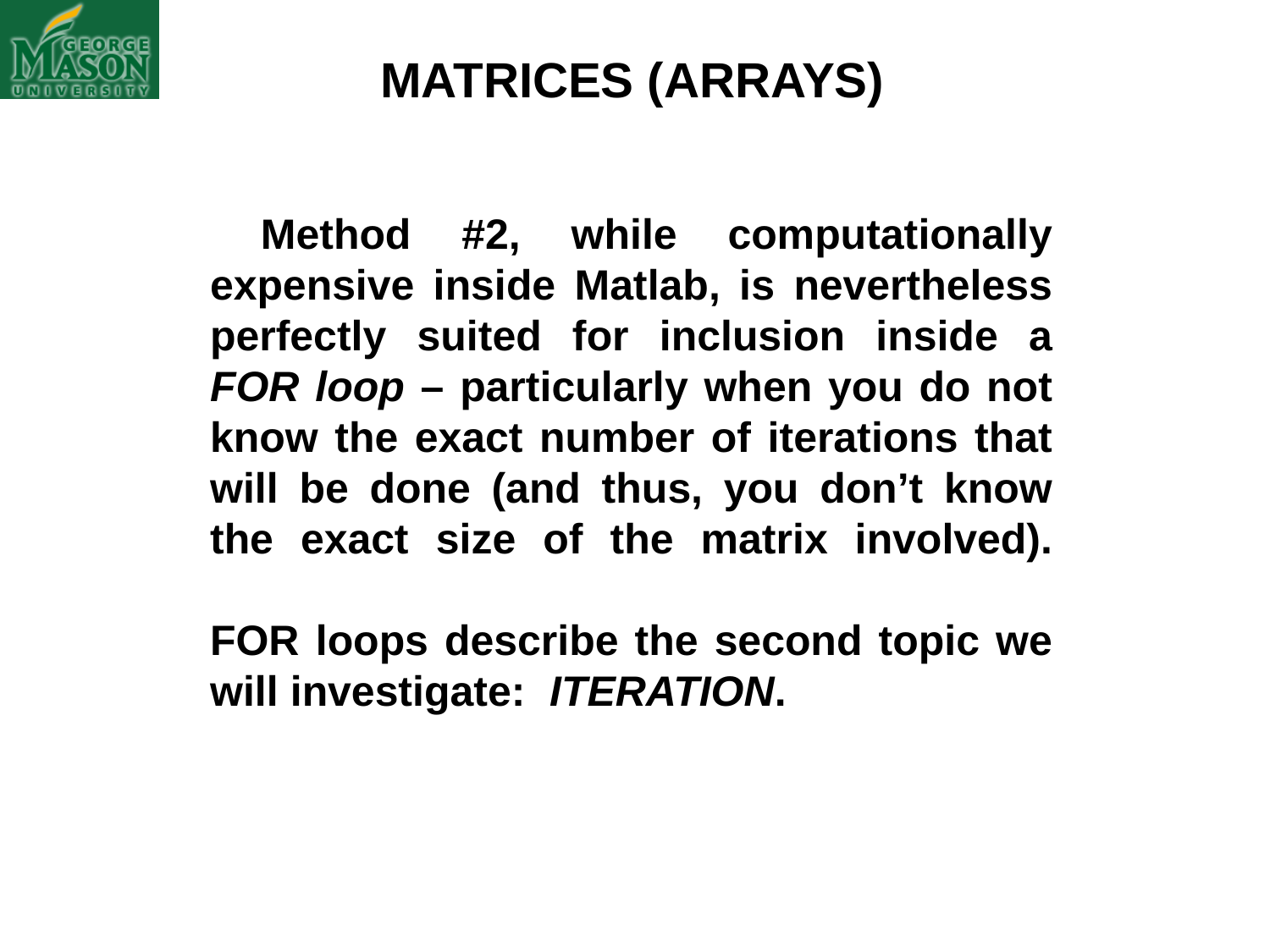

MATRICES (ARRAYS)
 Method #2, while computationally expensive inside Matlab, is nevertheless perfectly suited for inclusion inside a FOR loop – particularly when you do not know the exact number of iterations that will be done (and thus, you don’t know the exact size of the matrix involved).
FOR loops describe the second topic we will investigate:  ITERATION.